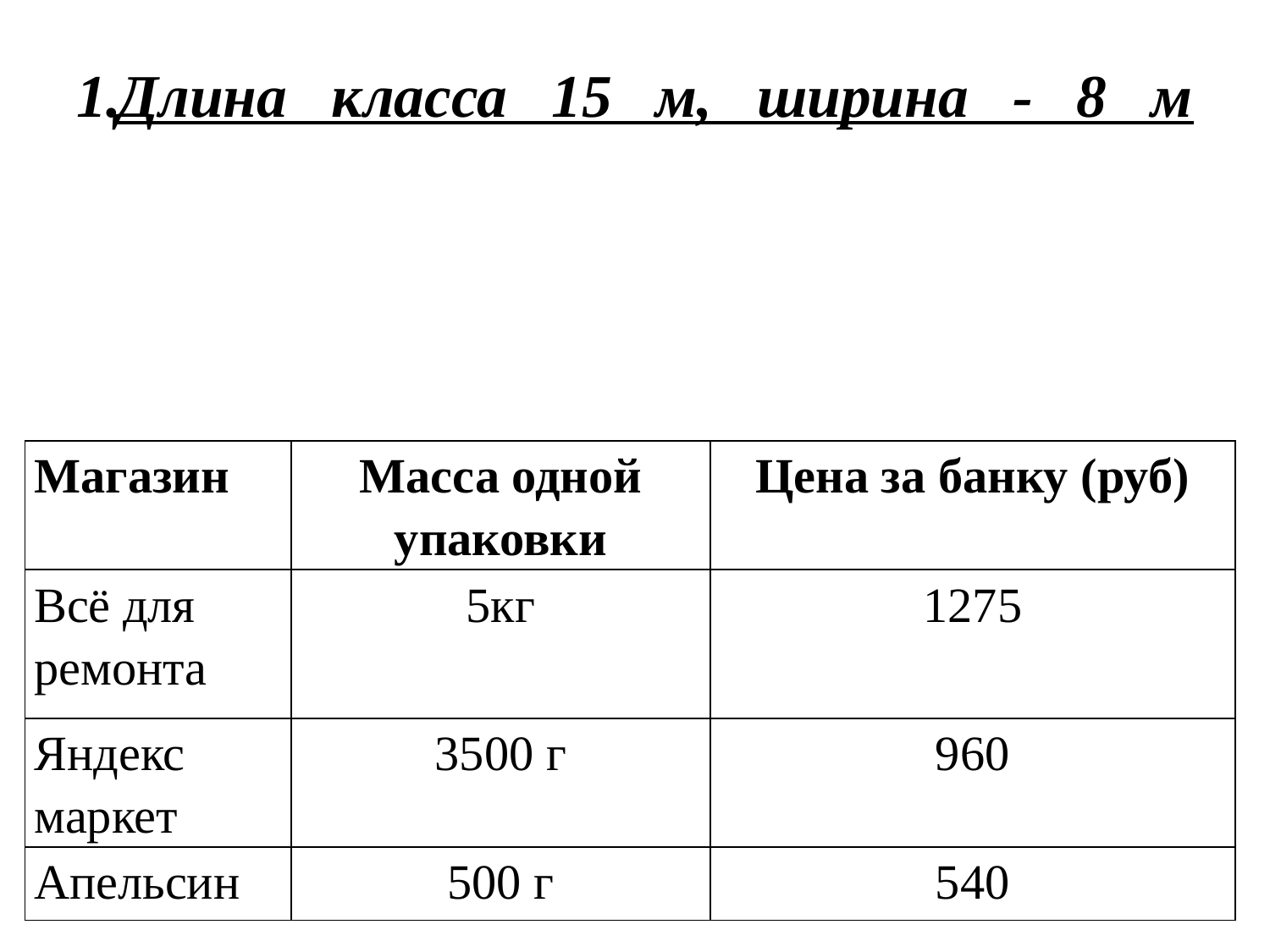

# Длина класса 15 м, ширина - 8 м
| Магазин | Масса одной упаковки | Цена за банку (руб) |
| --- | --- | --- |
| Всё для ремонта | 5кг | 1275 |
| Яндекс маркет | 3500 г | 960 |
| Апельсин | 500 г | 540 |